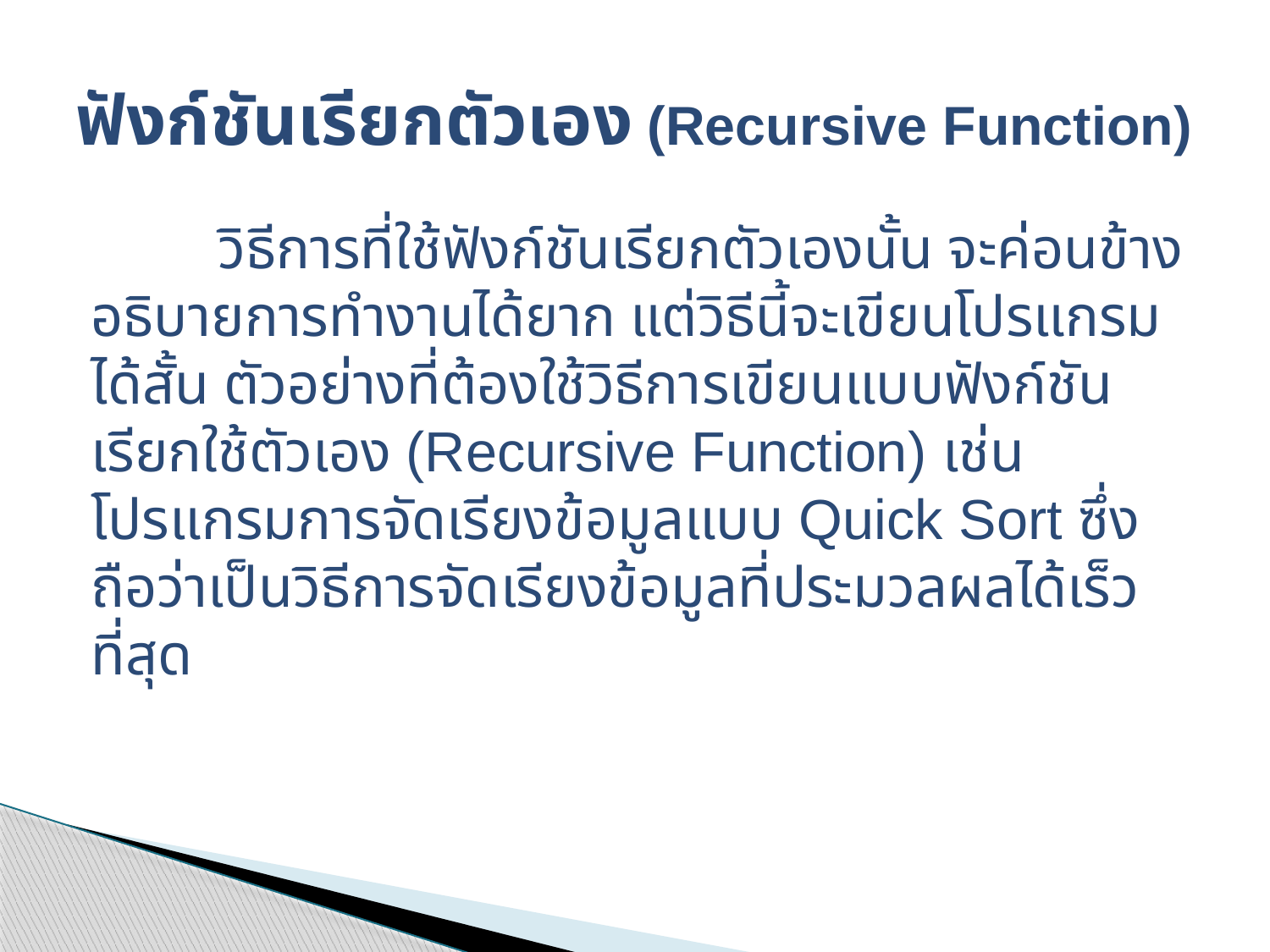

# ฟังก์ชันเรียกตัวเอง (Recursive Function)
	วิธีการที่ใช้ฟังก์ชันเรียกตัวเองนั้น จะค่อนข้างอธิบายการทำงานได้ยาก แต่วิธีนี้จะเขียนโปรแกรมได้สั้น ตัวอย่างที่ต้องใช้วิธีการเขียนแบบฟังก์ชันเรียกใช้ตัวเอง (Recursive Function) เช่น โปรแกรมการจัดเรียงข้อมูลแบบ Quick Sort ซึ่งถือว่าเป็นวิธีการจัดเรียงข้อมูลที่ประมวลผลได้เร็วที่สุด